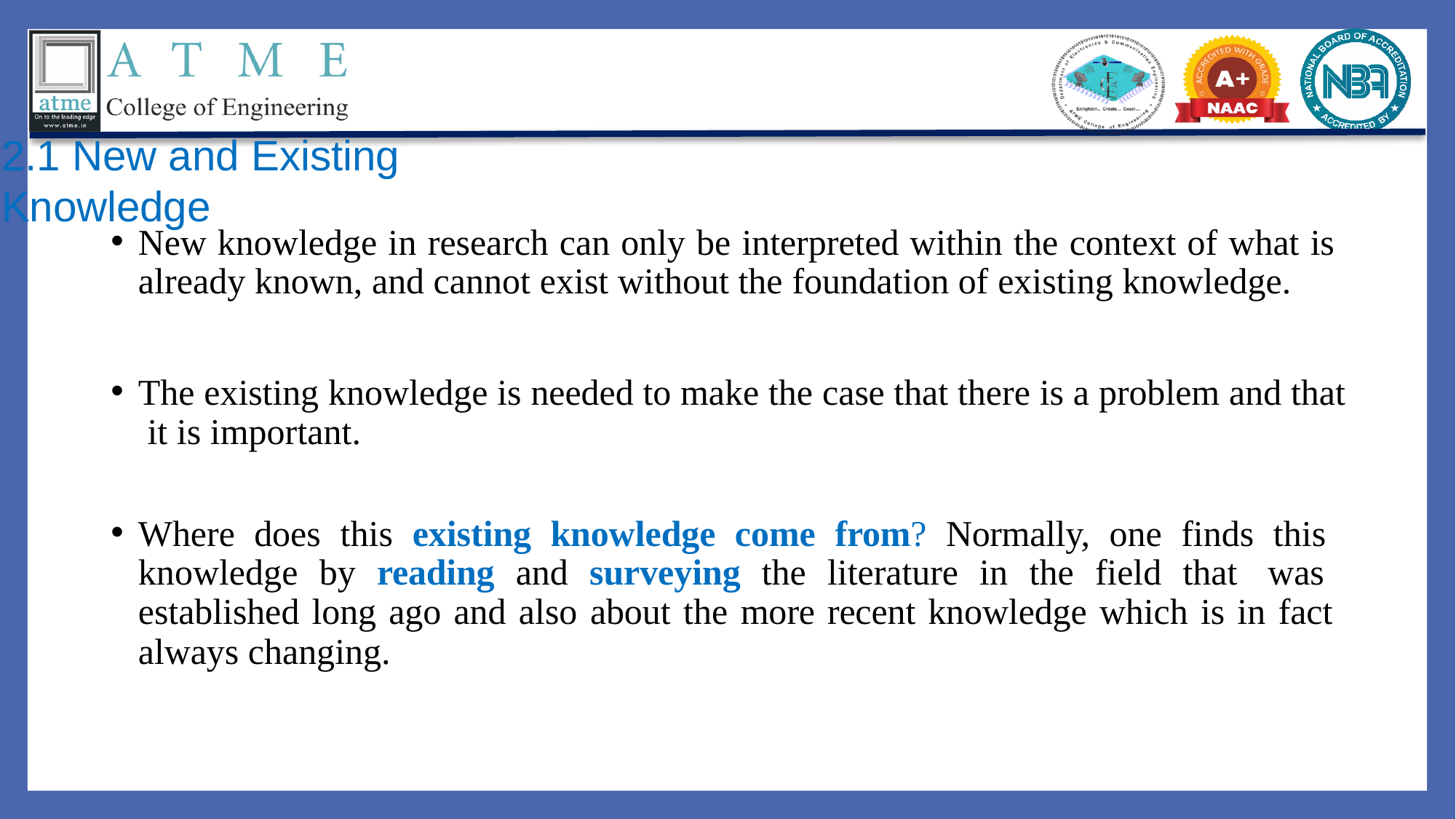

2.1 New and Existing Knowledge
New knowledge in research can only be interpreted within the context of what is  already known, and cannot exist without the foundation of existing knowledge.

The existing knowledge is needed to make the case that there is a problem and that  it is important.

Where does this existing knowledge come from? Normally, one finds this  knowledge by reading and surveying the literature in the field that was  established long ago and also about the more recent knowledge which is in fact  always changing.